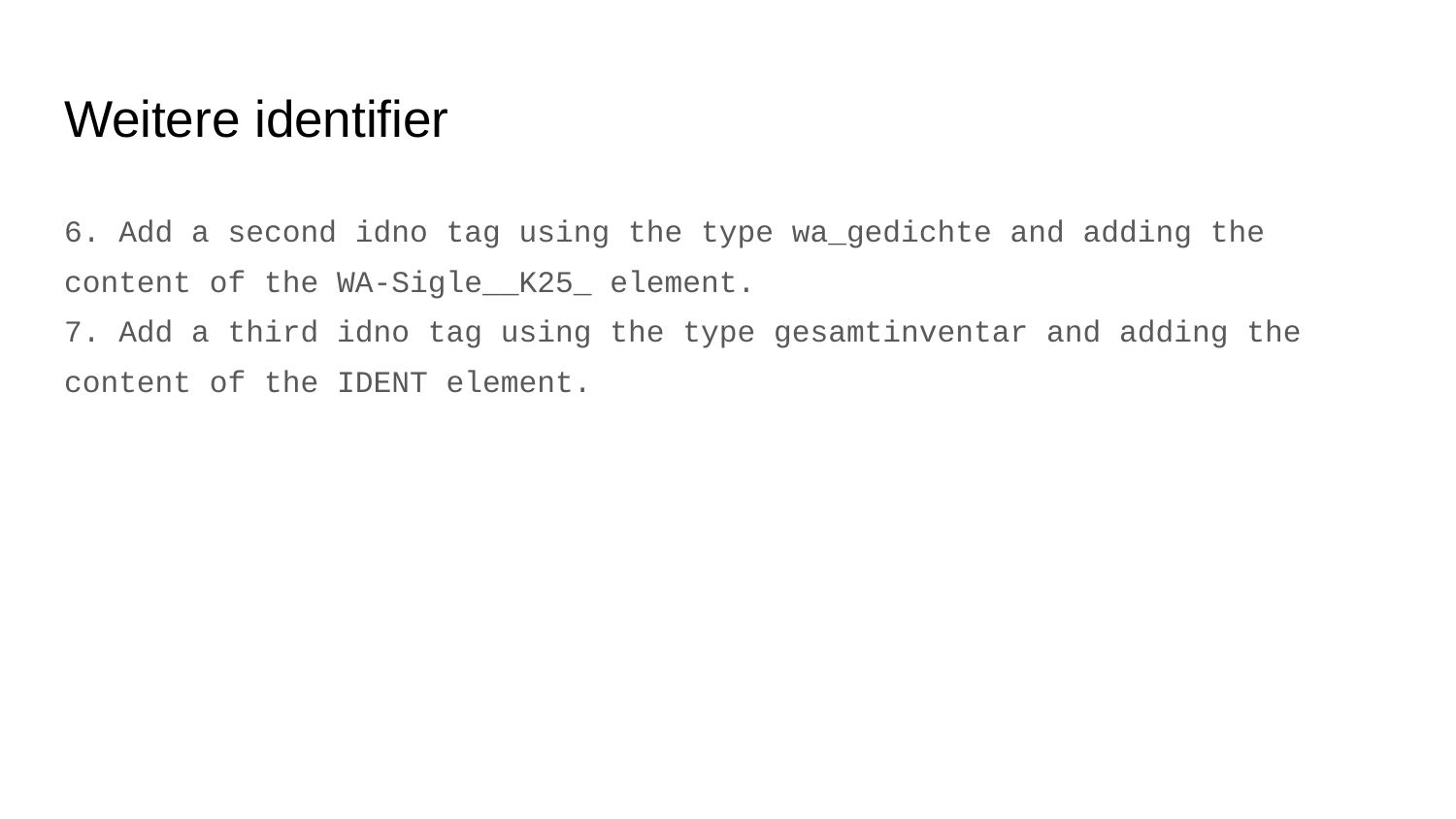

# Weitere identifier
6. Add a second idno tag using the type wa_gedichte and adding the
content of the WA-Sigle__K25_ element.
7. Add a third idno tag using the type gesamtinventar and adding the content of the IDENT element.